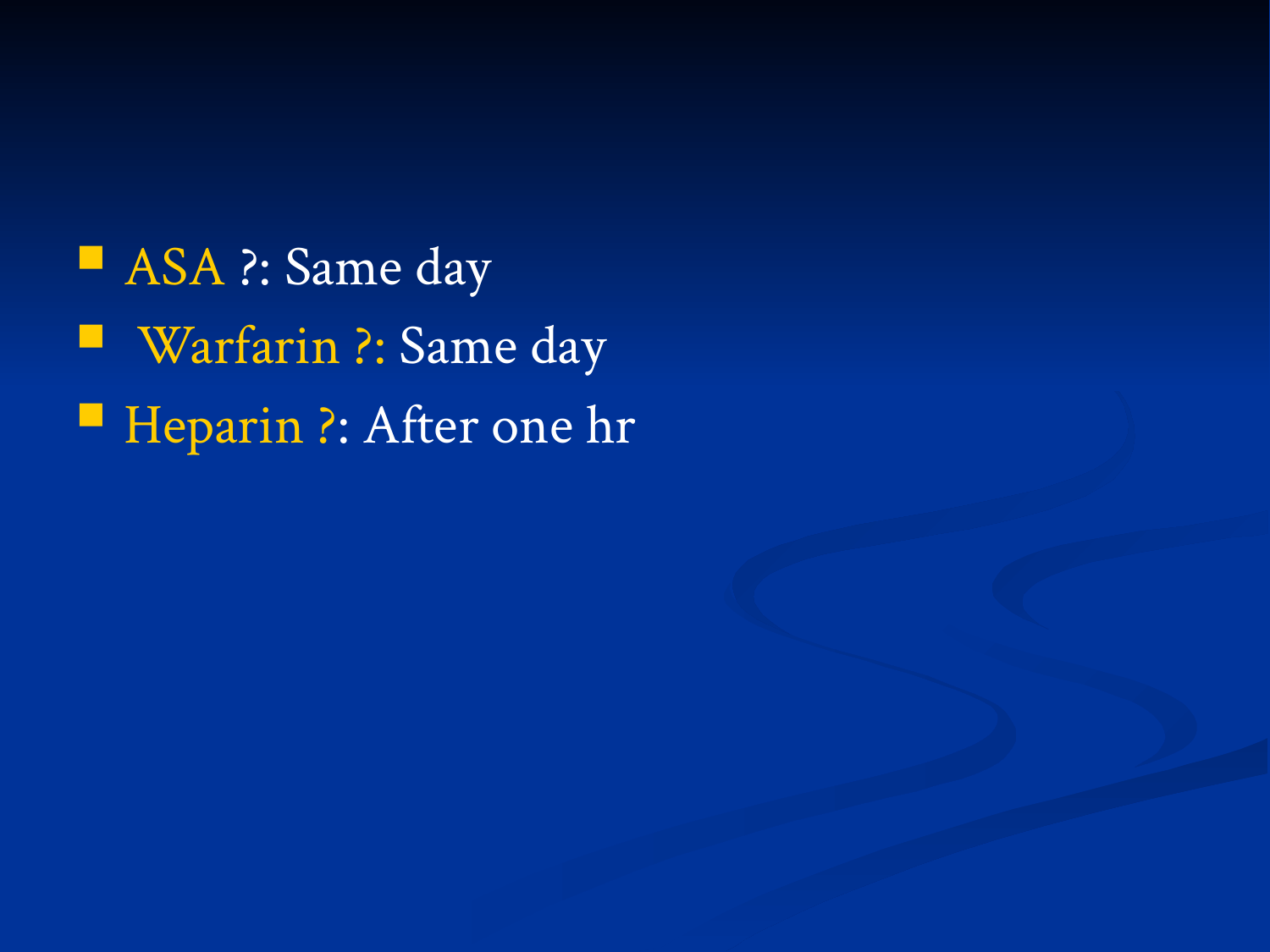

#
ASA ?: Same day
 Warfarin ?: Same day
Heparin ?: After one hr